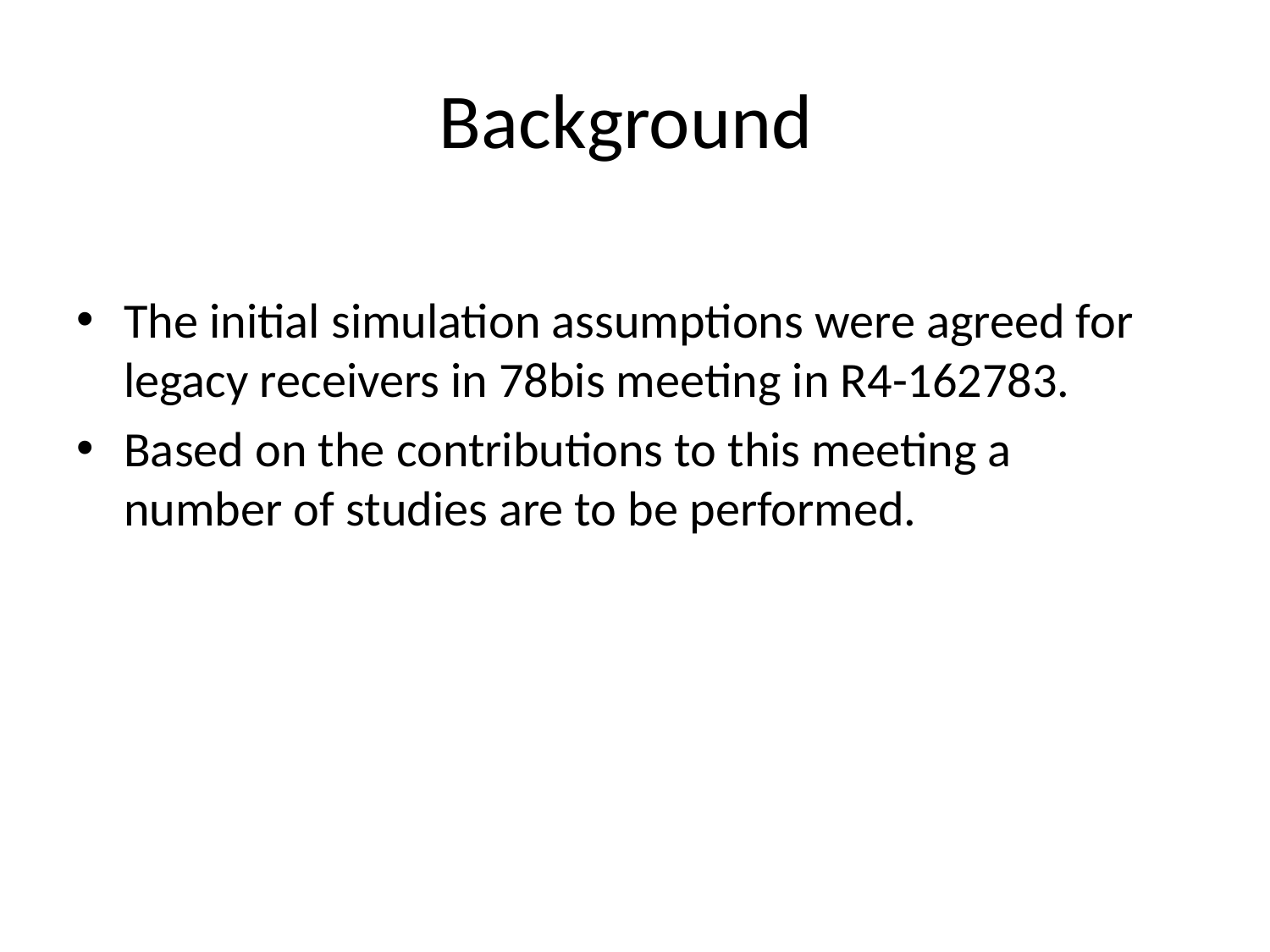

# Background

The initial simulation assumptions were agreed for legacy receivers in 78bis meeting in R4-162783.
Based on the contributions to this meeting a number of studies are to be performed.